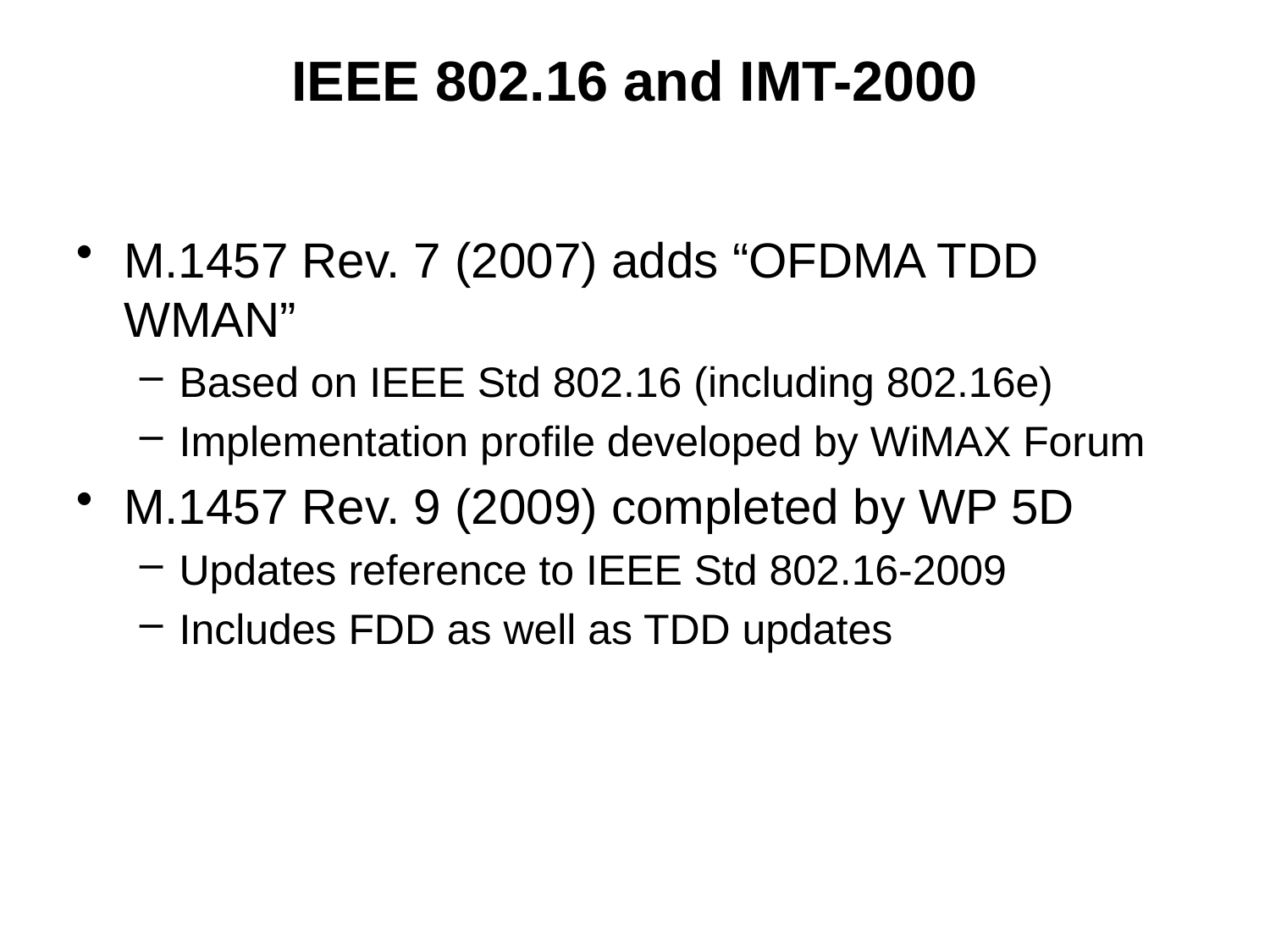

# IEEE 802.16 and IMT-2000
M.1457 Rev. 7 (2007) adds “OFDMA TDD WMAN”
Based on IEEE Std 802.16 (including 802.16e)
Implementation profile developed by WiMAX Forum
M.1457 Rev. 9 (2009) completed by WP 5D
Updates reference to IEEE Std 802.16-2009
Includes FDD as well as TDD updates